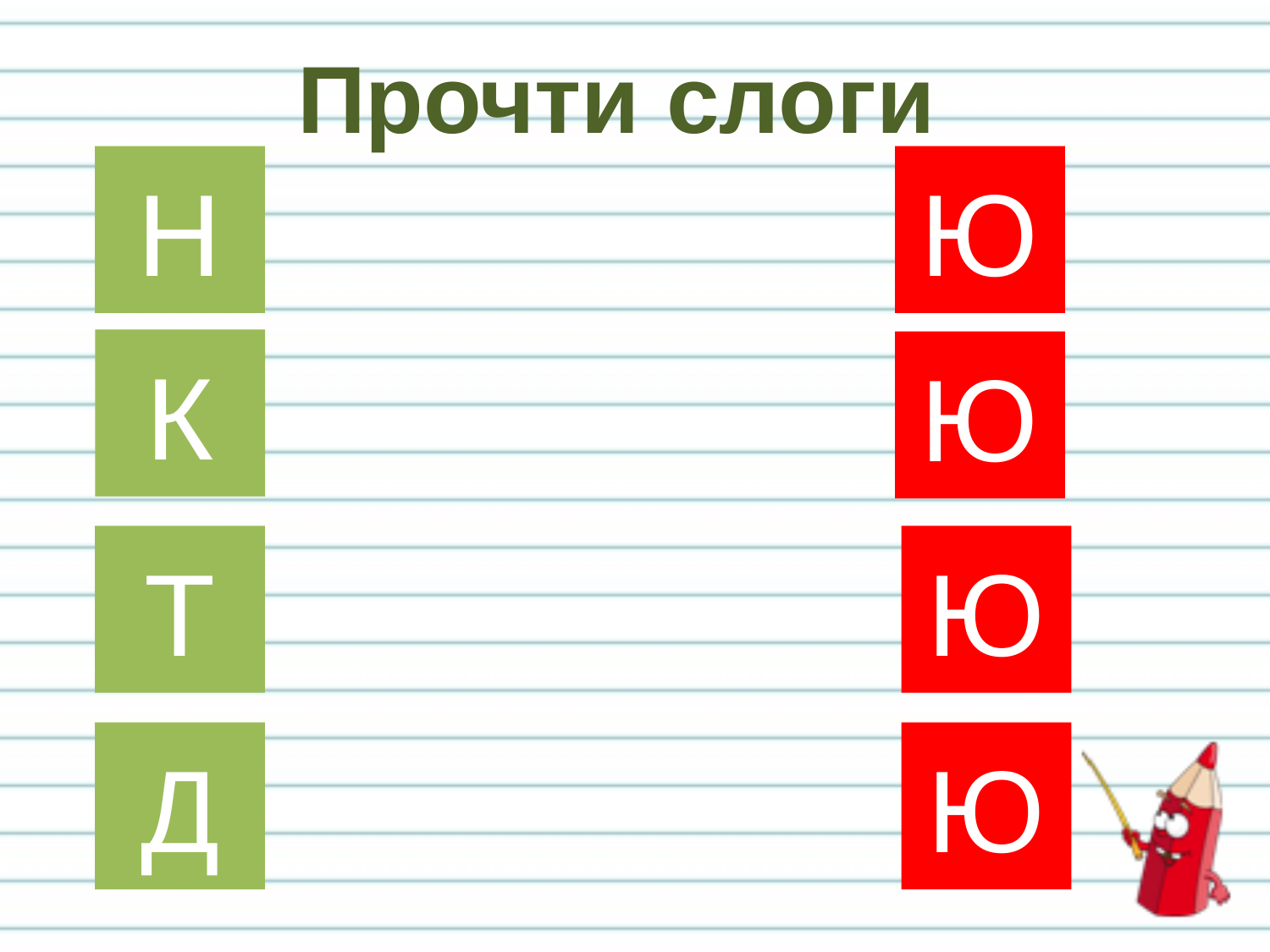

# Прочти слоги
Н
Ю
К
Ю
Т
Ю
Д
Ю